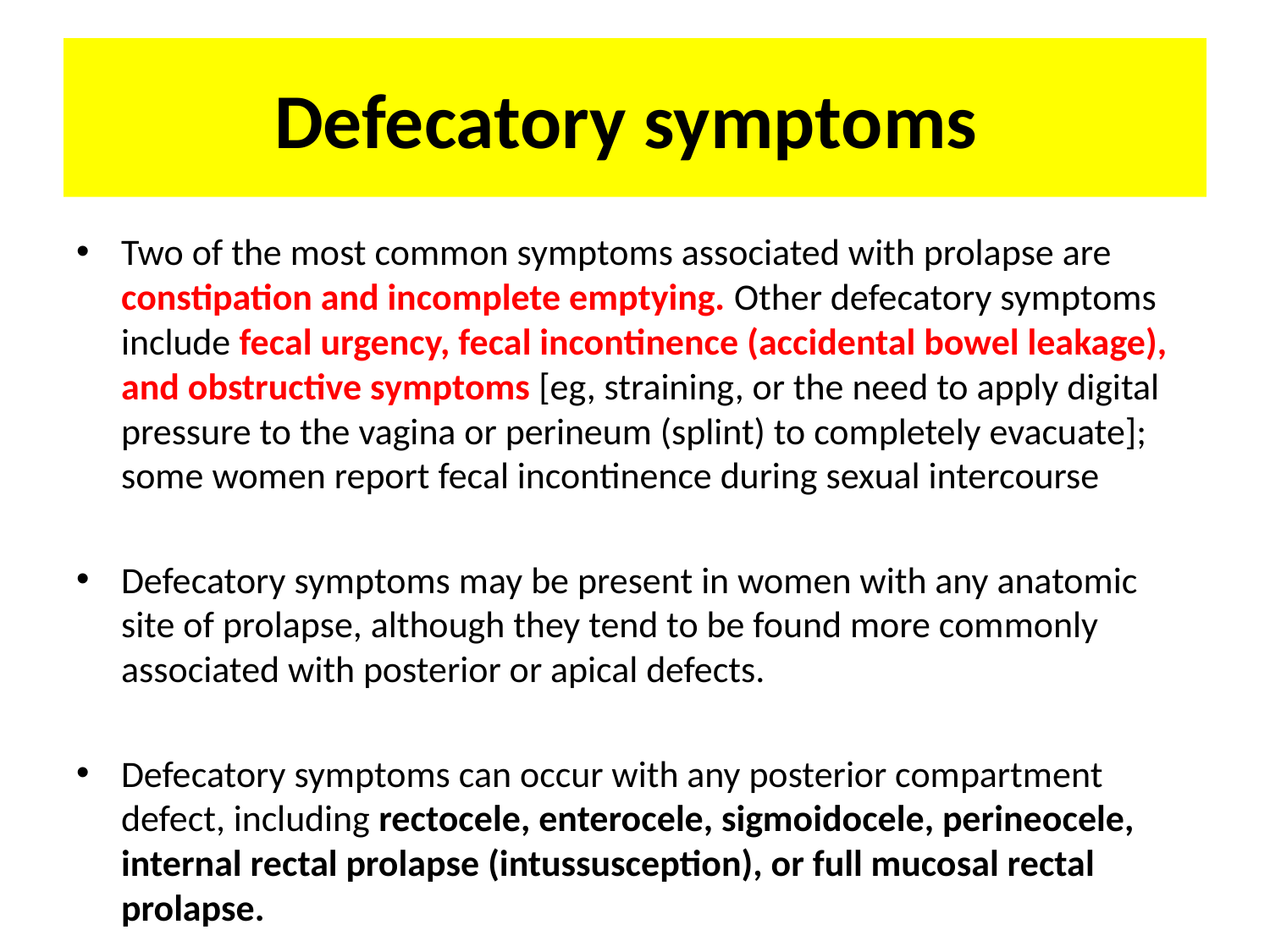

# Defecatory symptoms
Two of the most common symptoms associated with prolapse are constipation and incomplete emptying. Other defecatory symptoms include fecal urgency, fecal incontinence (accidental bowel leakage), and obstructive symptoms [eg, straining, or the need to apply digital pressure to the vagina or perineum (splint) to completely evacuate]; some women report fecal incontinence during sexual intercourse

Defecatory symptoms may be present in women with any anatomic site of prolapse, although they tend to be found more commonly associated with posterior or apical defects.

Defecatory symptoms can occur with any posterior compartment defect, including rectocele, enterocele, sigmoidocele, perineocele, internal rectal prolapse (intussusception), or full mucosal rectal prolapse.